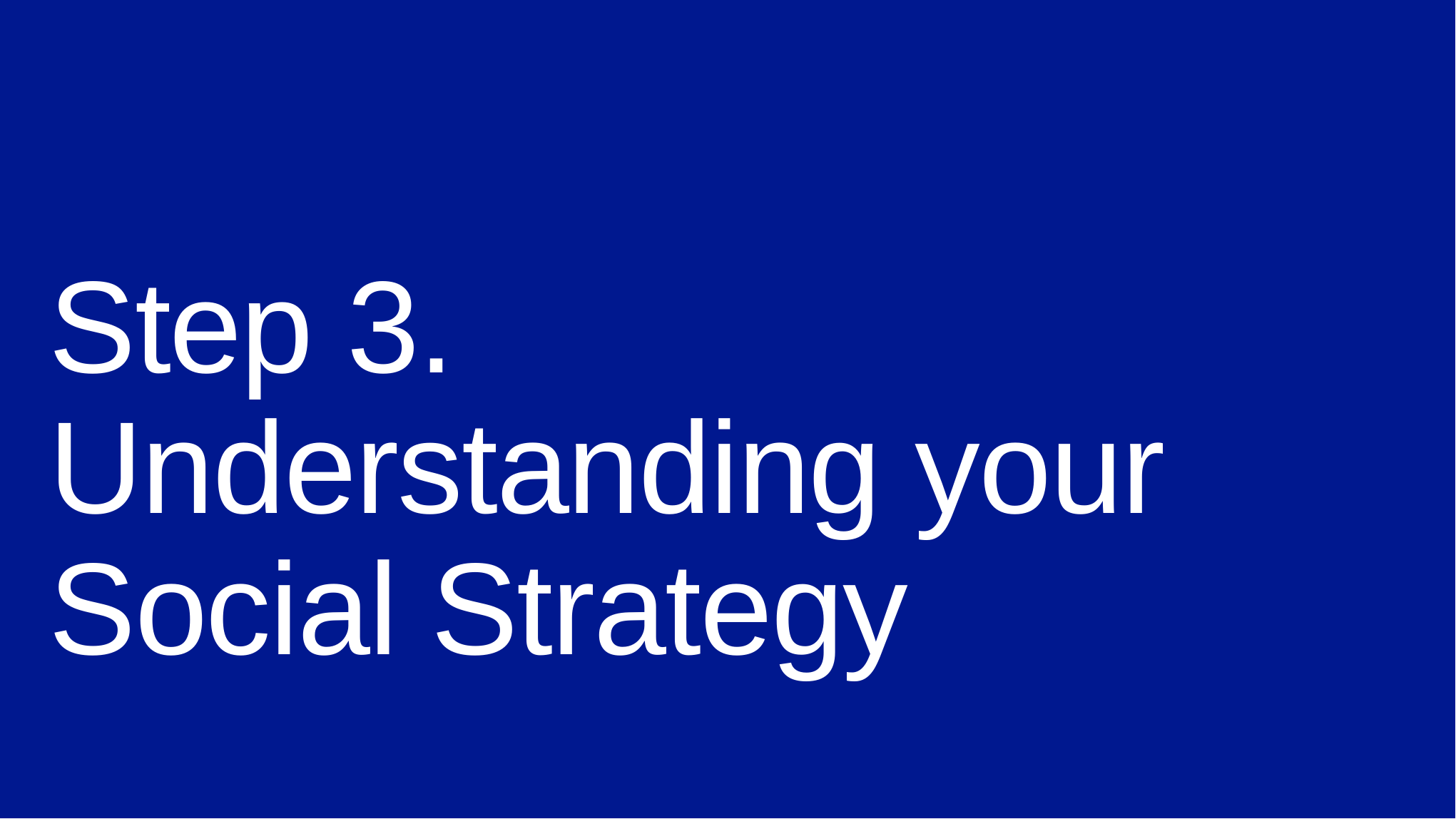

# Step 3. Understanding your Social Strategy